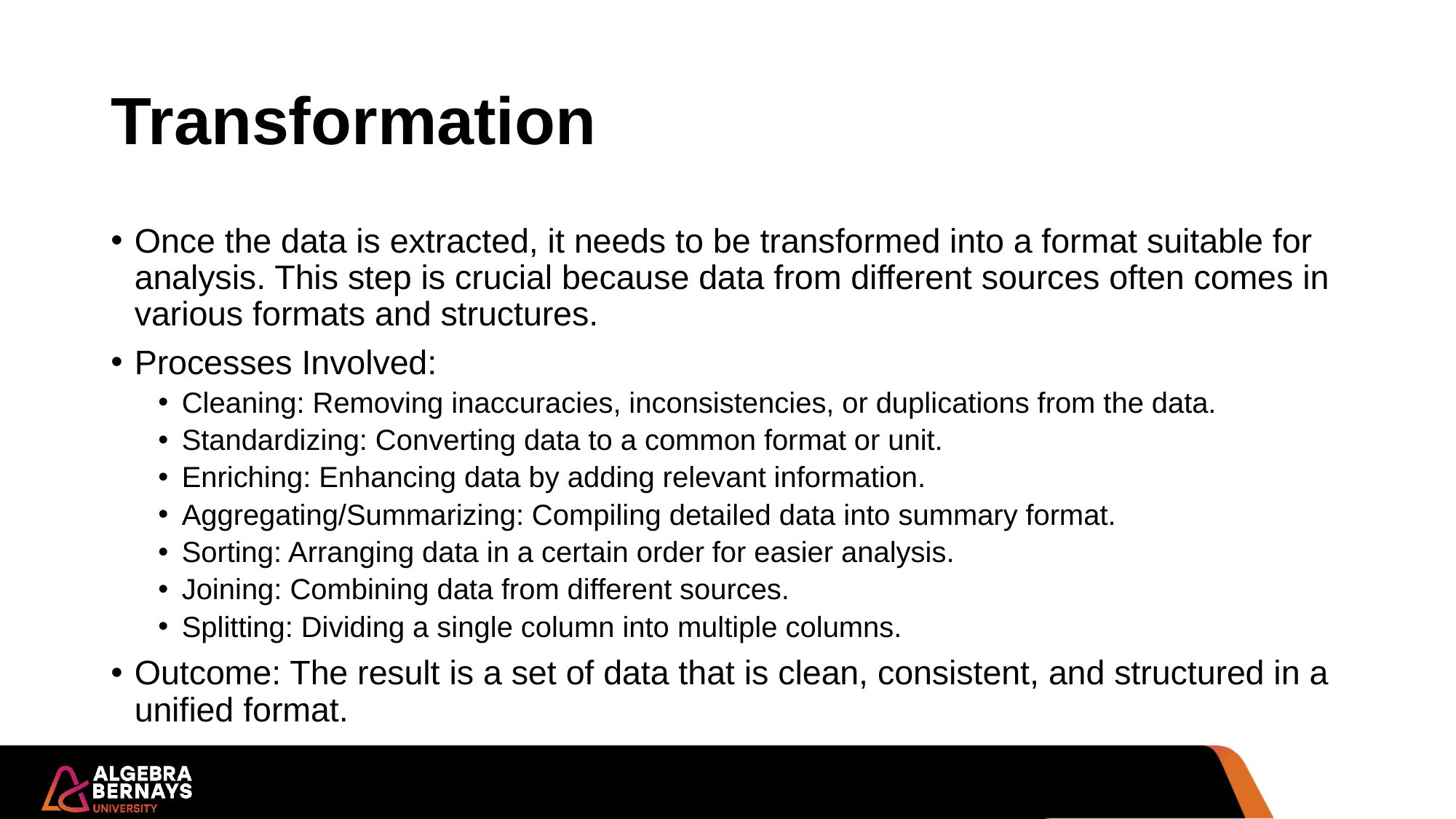

# Transformation
Once the data is extracted, it needs to be transformed into a format suitable for analysis. This step is crucial because data from different sources often comes in various formats and structures.
Processes Involved:
Cleaning: Removing inaccuracies, inconsistencies, or duplications from the data.
Standardizing: Converting data to a common format or unit.
Enriching: Enhancing data by adding relevant information.
Aggregating/Summarizing: Compiling detailed data into summary format.
Sorting: Arranging data in a certain order for easier analysis.
Joining: Combining data from different sources.
Splitting: Dividing a single column into multiple columns.
Outcome: The result is a set of data that is clean, consistent, and structured in a unified format.